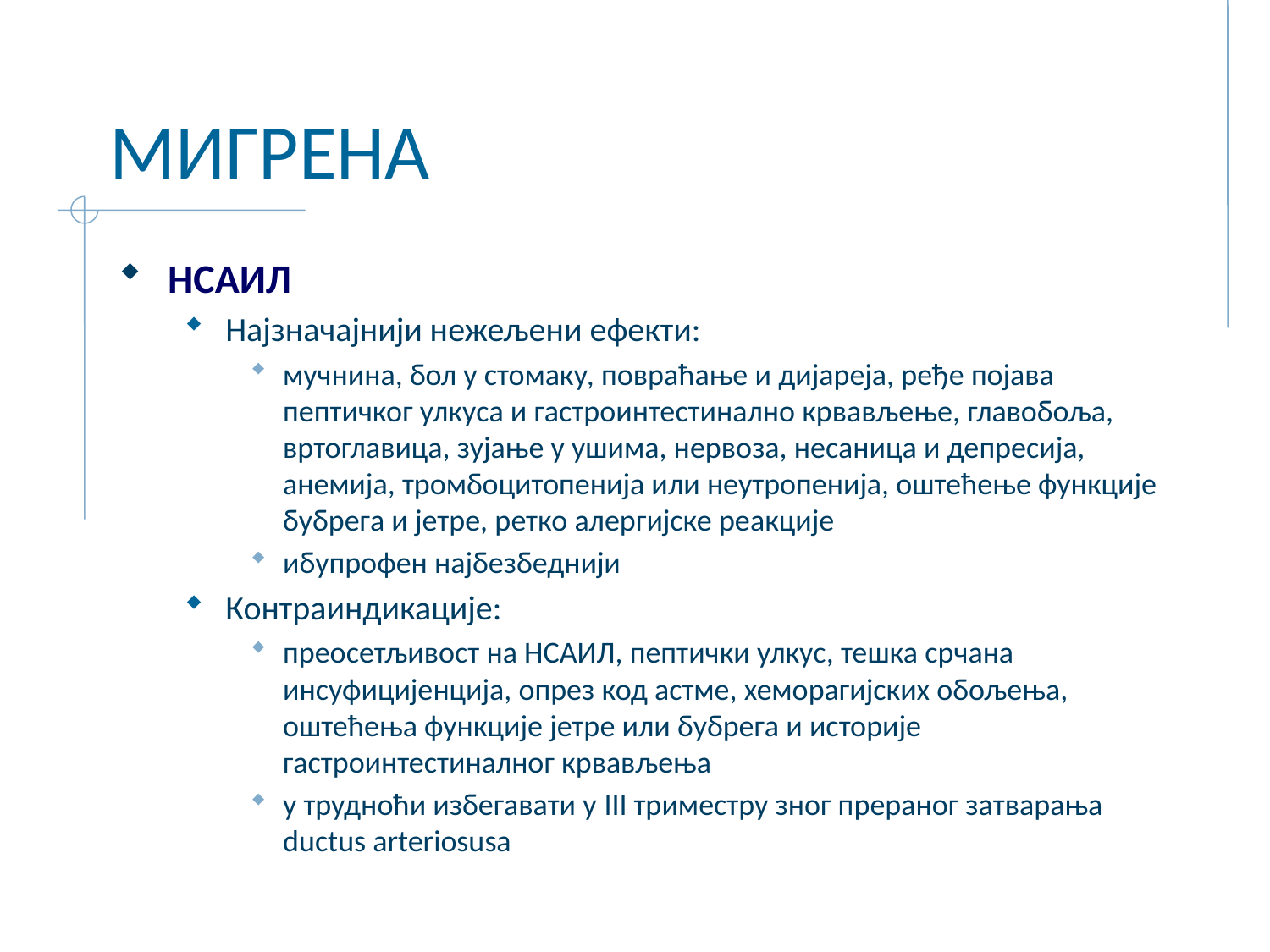

# МИГРЕНА
НСАИЛ
Најзначајнији нежељени ефекти:
мучнина, бол у стомаку, повраћање и дијареја, ређе појава пептичког улкуса и гастроинтестинално крвављење, главобоља, вртоглавица, зујање у ушима, нервоза, несаница и депресија, анемија, тромбоцитопенија или неутропенија, оштећење функције бубрега и јетре, ретко алергијске реакције
ибупрофен најбезбеднији
Контраиндикације:
преосетљивост на НСАИЛ, пептички улкус, тешка срчана инсуфицијенција, опрез код астме, хеморагијских обољења, оштећења функције јетре или бубрега и историје гастроинтестиналног крвављења
у трудноћи избегавати у III триместру зног прераног затварања ductus arteriosusa